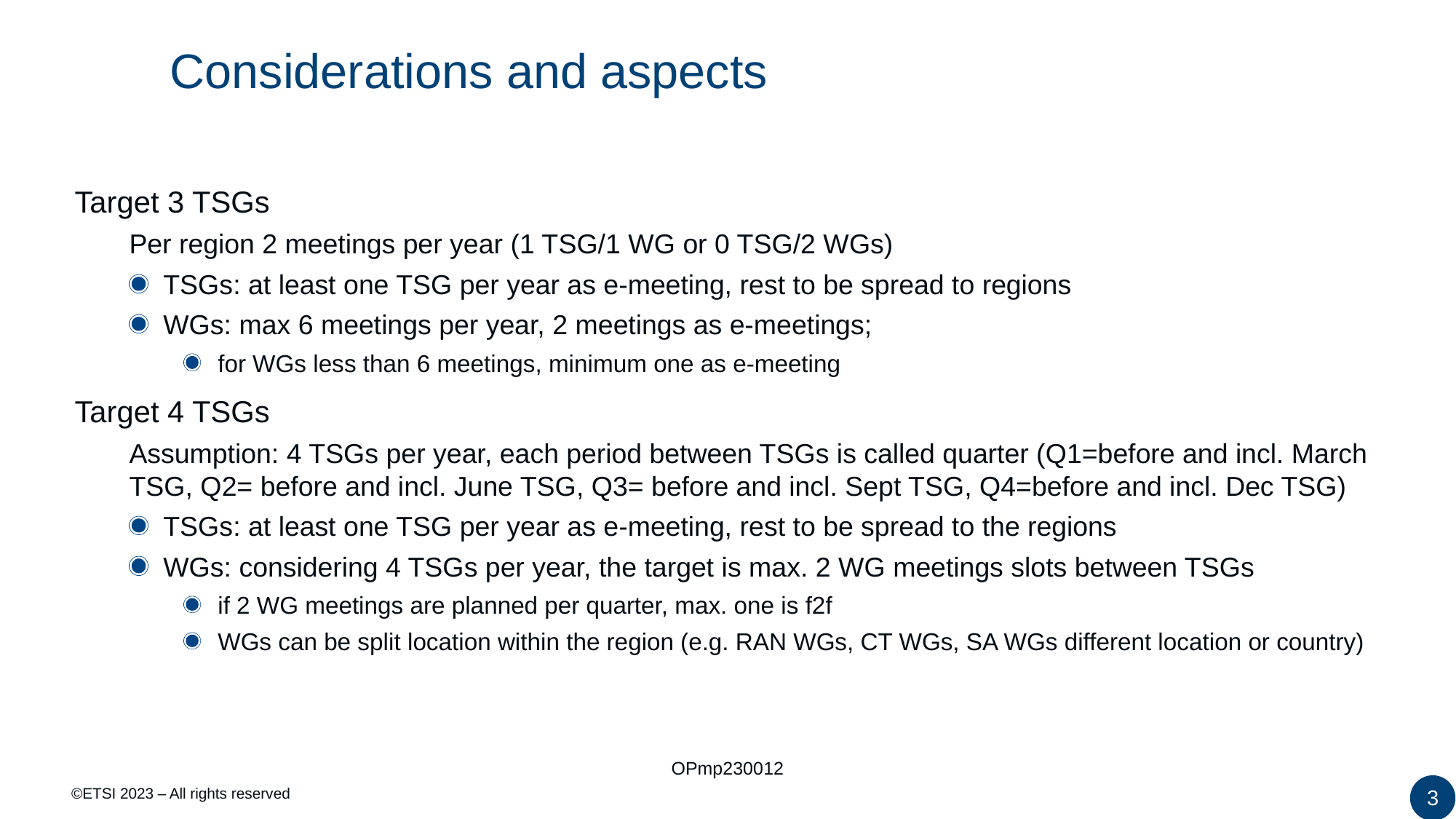

# Considerations and aspects
Target 3 TSGs
Per region 2 meetings per year (1 TSG/1 WG or 0 TSG/2 WGs)
TSGs: at least one TSG per year as e-meeting, rest to be spread to regions
WGs: max 6 meetings per year, 2 meetings as e-meetings;
for WGs less than 6 meetings, minimum one as e-meeting
Target 4 TSGs
Assumption: 4 TSGs per year, each period between TSGs is called quarter (Q1=before and incl. March TSG, Q2= before and incl. June TSG, Q3= before and incl. Sept TSG, Q4=before and incl. Dec TSG)
TSGs: at least one TSG per year as e-meeting, rest to be spread to the regions
WGs: considering 4 TSGs per year, the target is max. 2 WG meetings slots between TSGs
if 2 WG meetings are planned per quarter, max. one is f2f
WGs can be split location within the region (e.g. RAN WGs, CT WGs, SA WGs different location or country)

OPmp230012